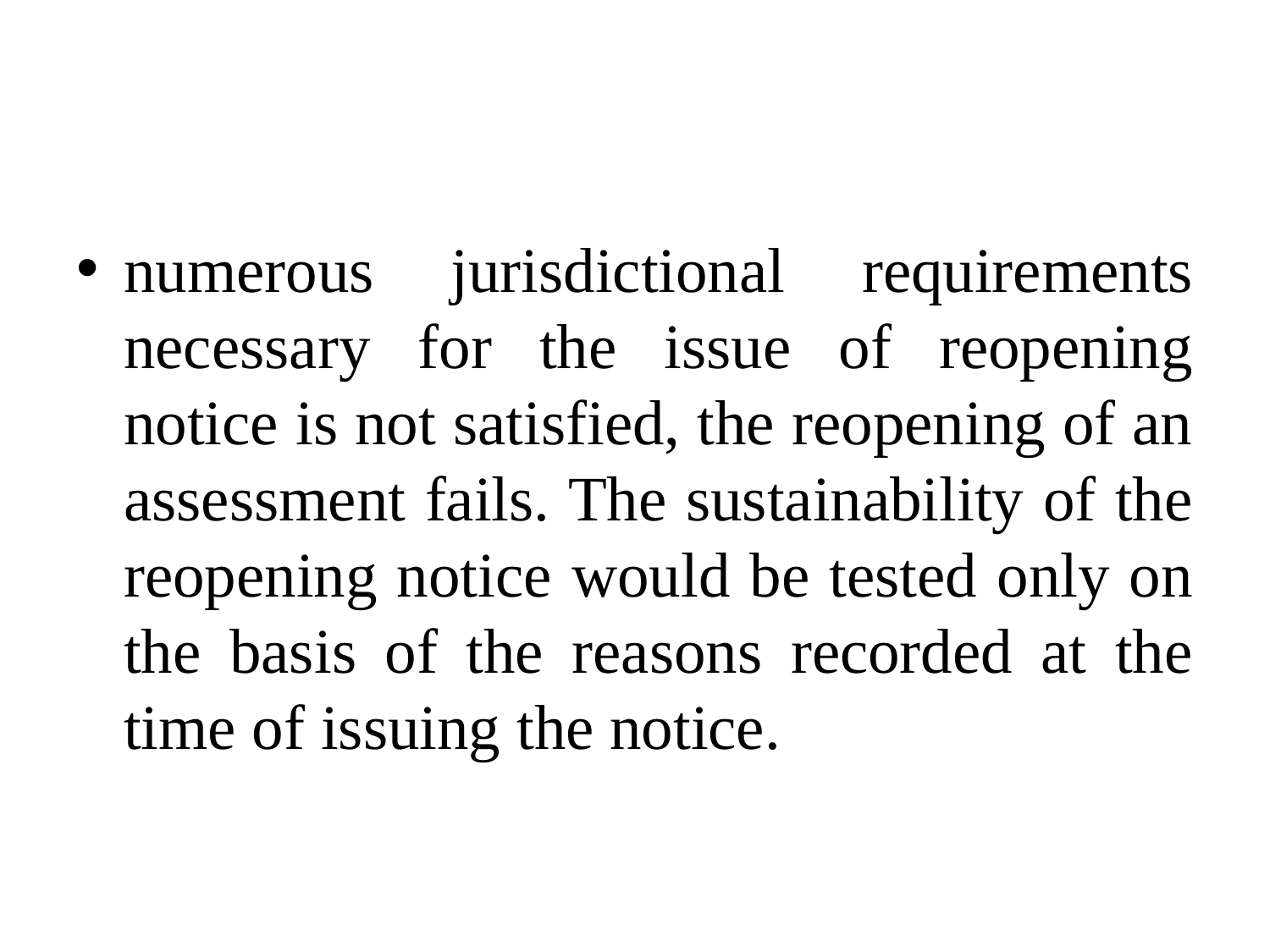

#
numerous jurisdictional requirements necessary for the issue of reopening notice is not satisfied, the reopening of an assessment fails. The sustainability of the reopening notice would be tested only on the basis of the reasons recorded at the time of issuing the notice.